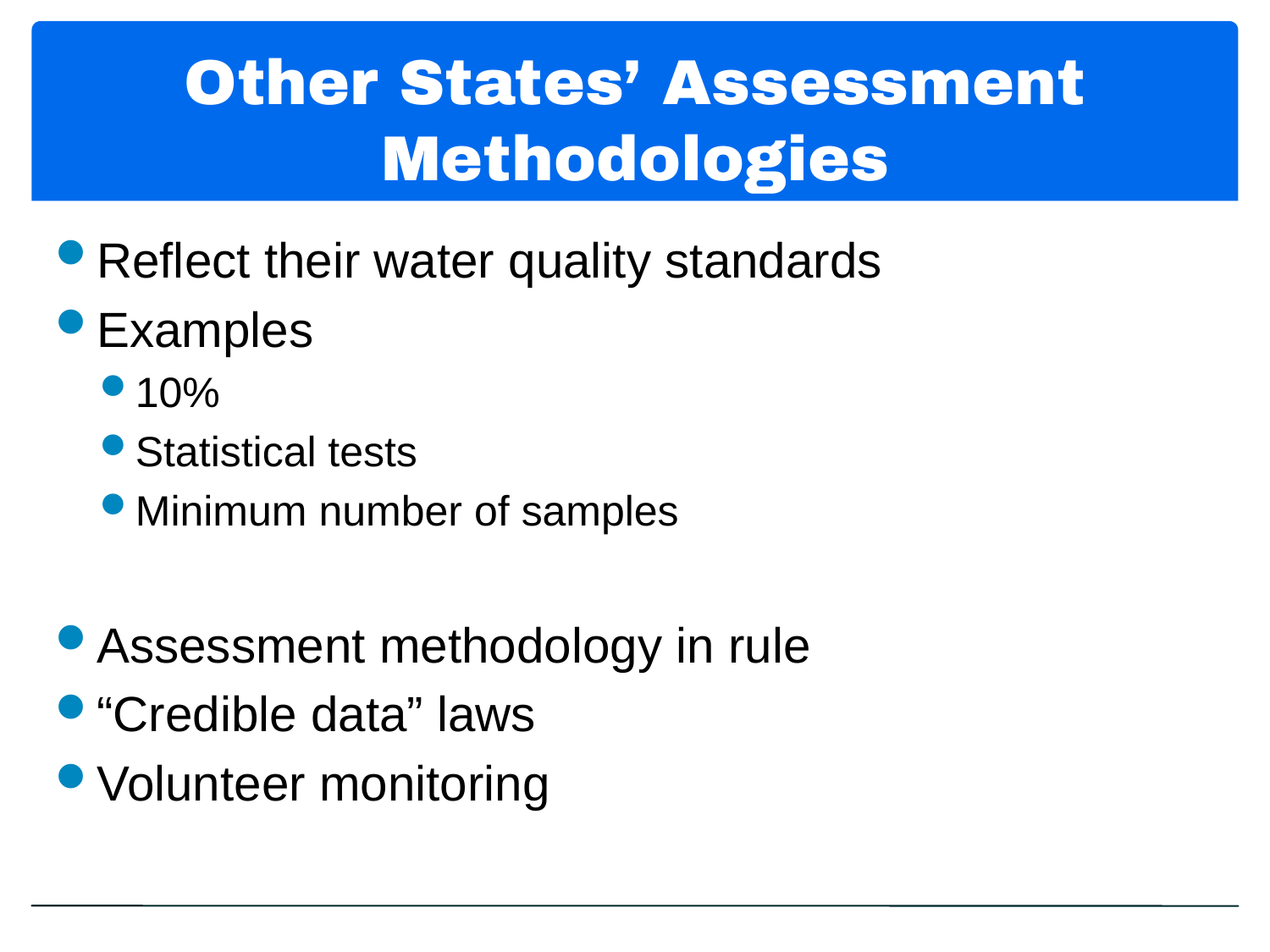

# Other States’ Assessment Methodologies
Reflect their water quality standards
Examples
10%
Statistical tests
Minimum number of samples

Assessment methodology in rule
“Credible data” laws
Volunteer monitoring